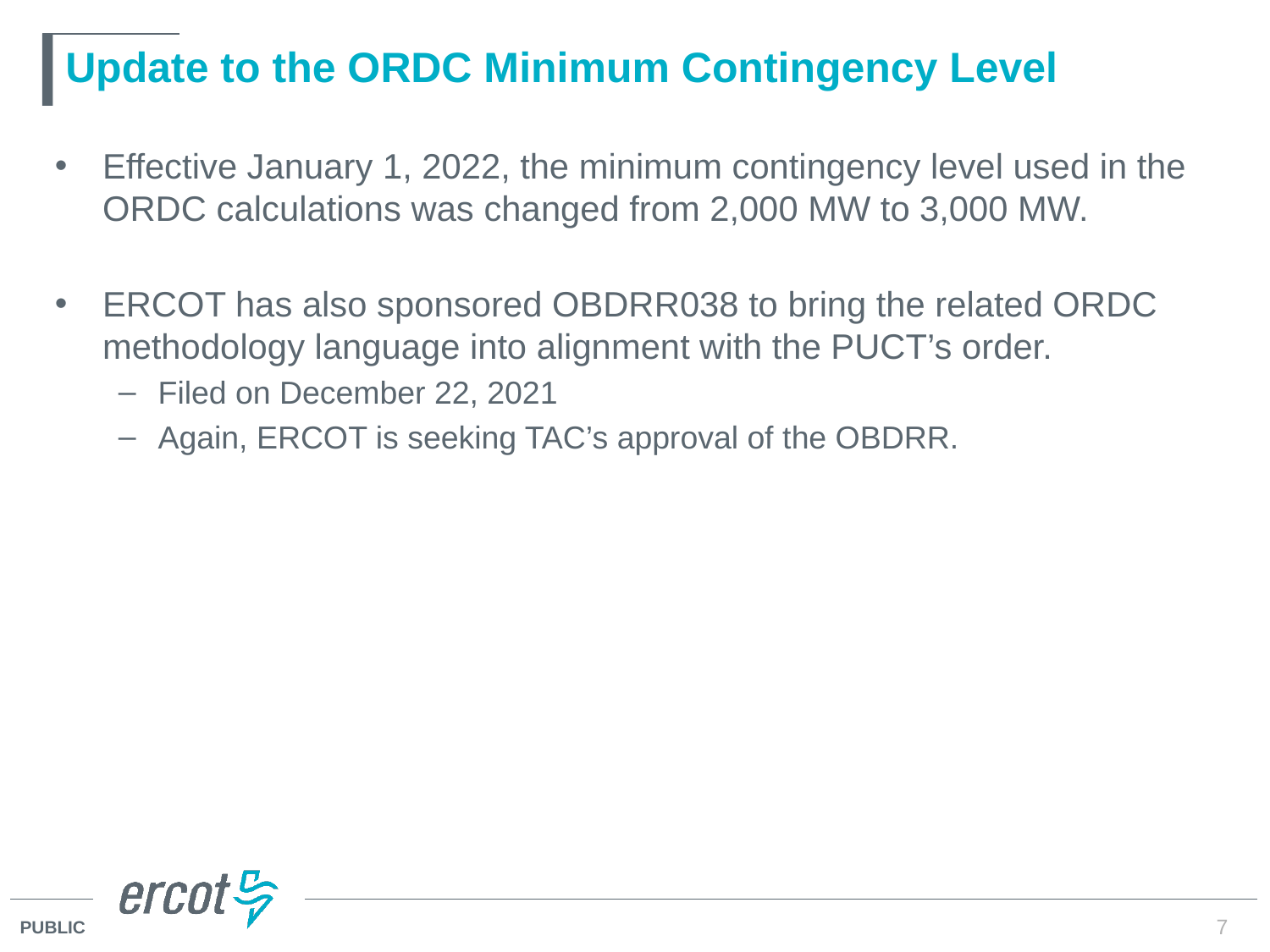

# Update to the ORDC Minimum Contingency Level
Effective January 1, 2022, the minimum contingency level used in the ORDC calculations was changed from 2,000 MW to 3,000 MW.

ERCOT has also sponsored OBDRR038 to bring the related ORDC methodology language into alignment with the PUCT’s order.
Filed on December 22, 2021
Again, ERCOT is seeking TAC’s approval of the OBDRR.

7